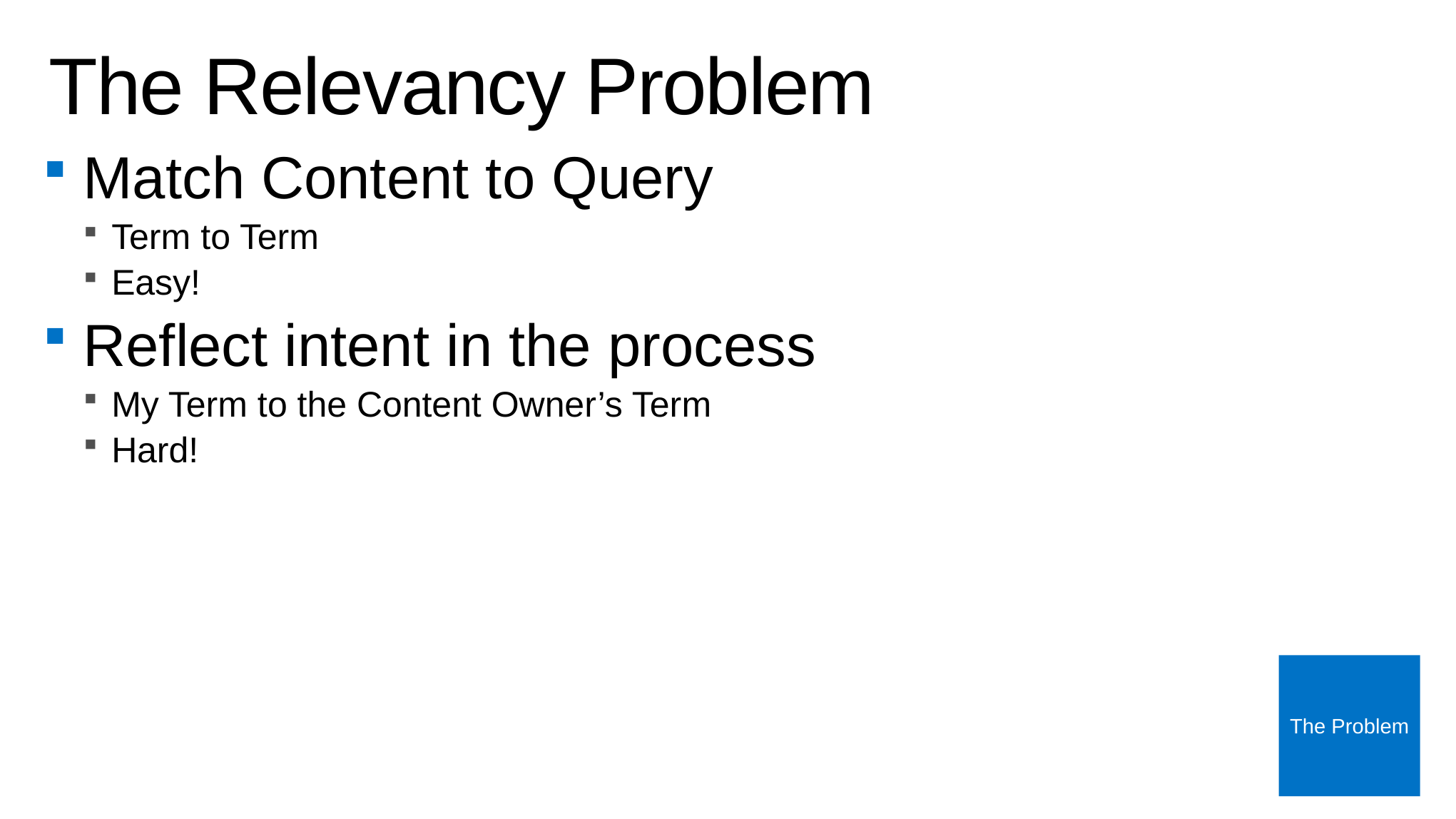

# The Relevancy Problem
Match Content to Query
Term to Term
Easy!
Reflect intent in the process
My Term to the Content Owner’s Term
Hard!
The Problem